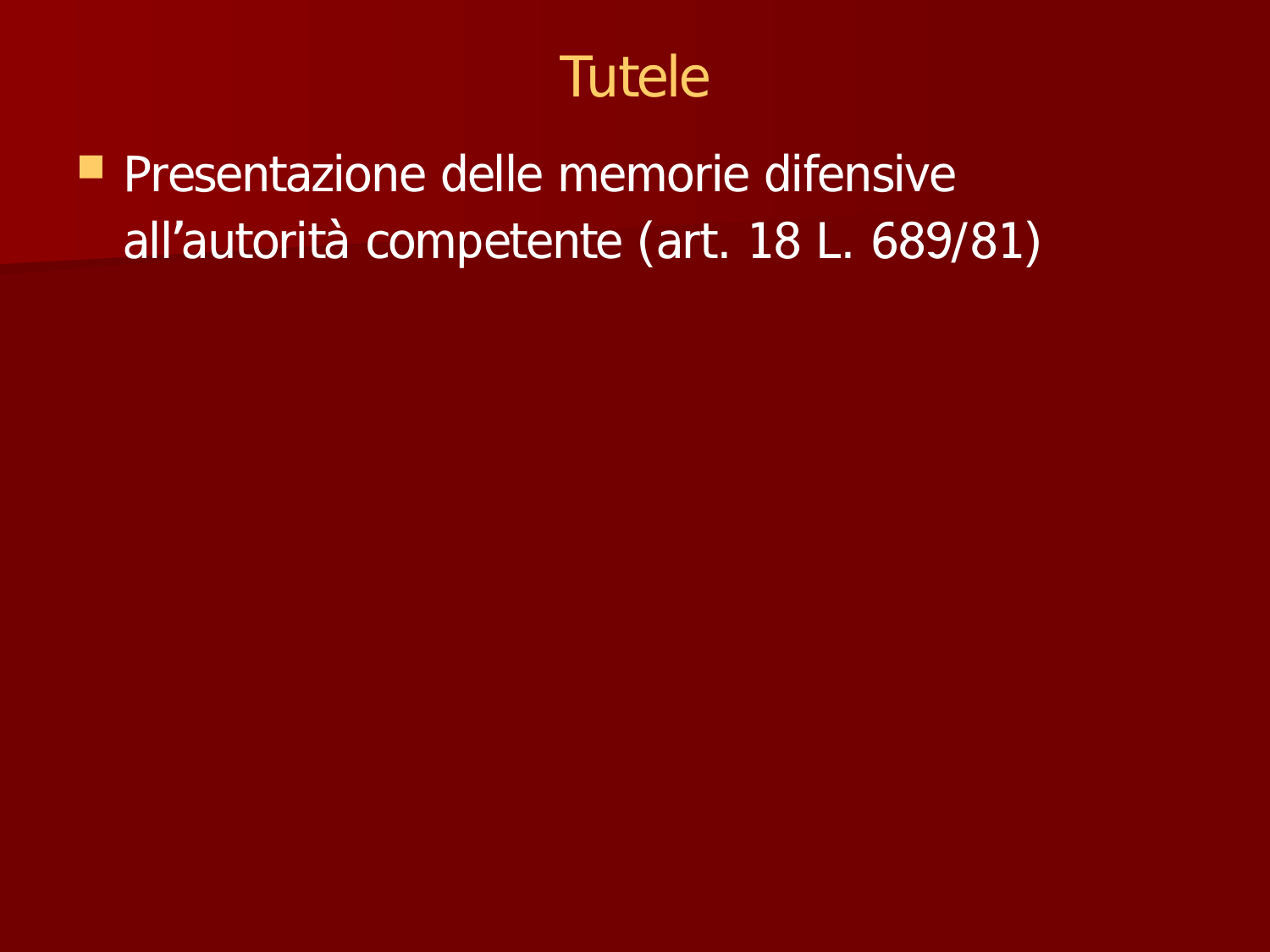

# Tutele
Presentazione delle memorie difensive all’autorità competente (art. 18 L. 689/81)